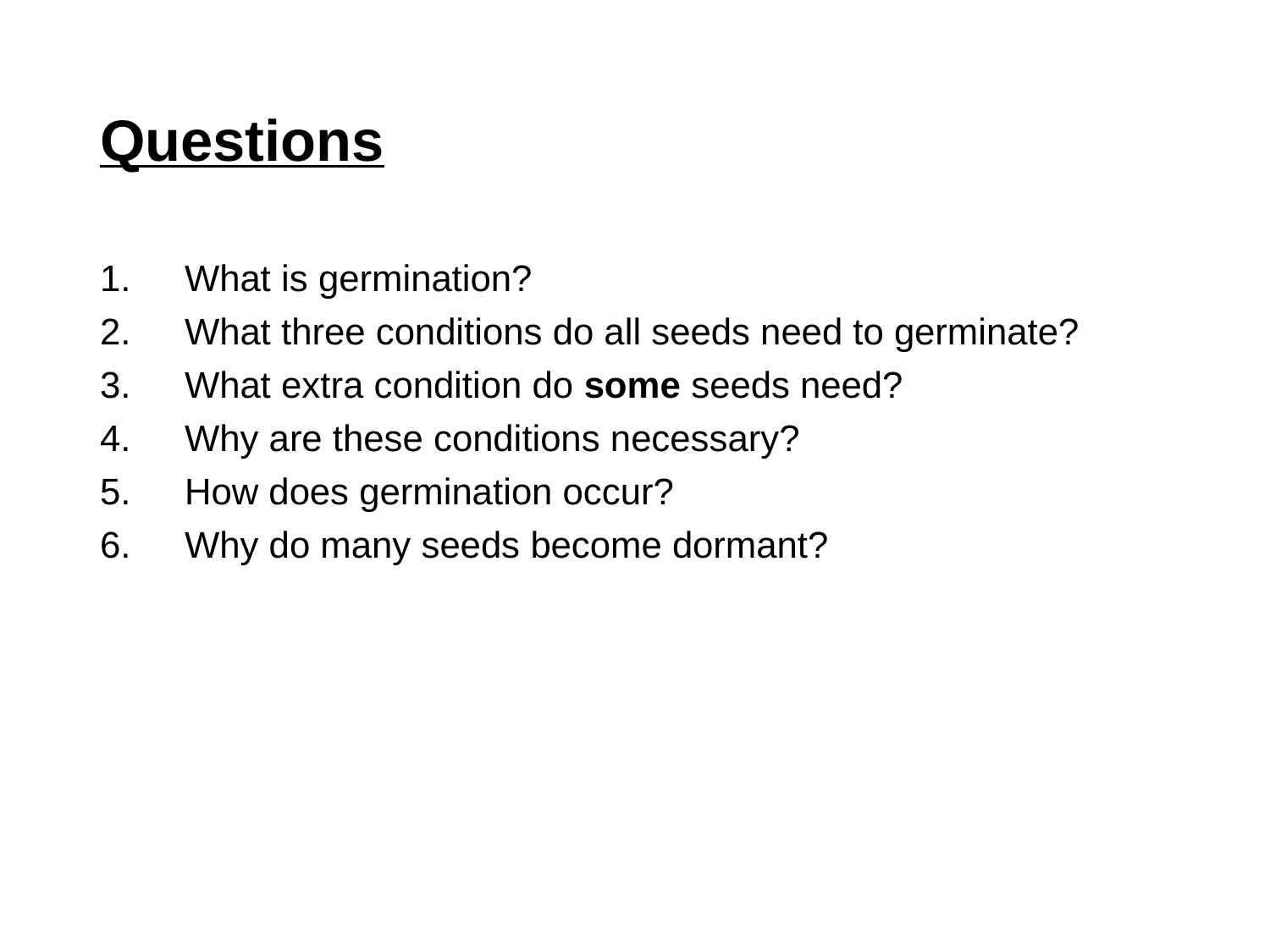

# Questions
What is germination?
What three conditions do all seeds need to germinate?
What extra condition do some seeds need?
Why are these conditions necessary?
How does germination occur?
Why do many seeds become dormant?